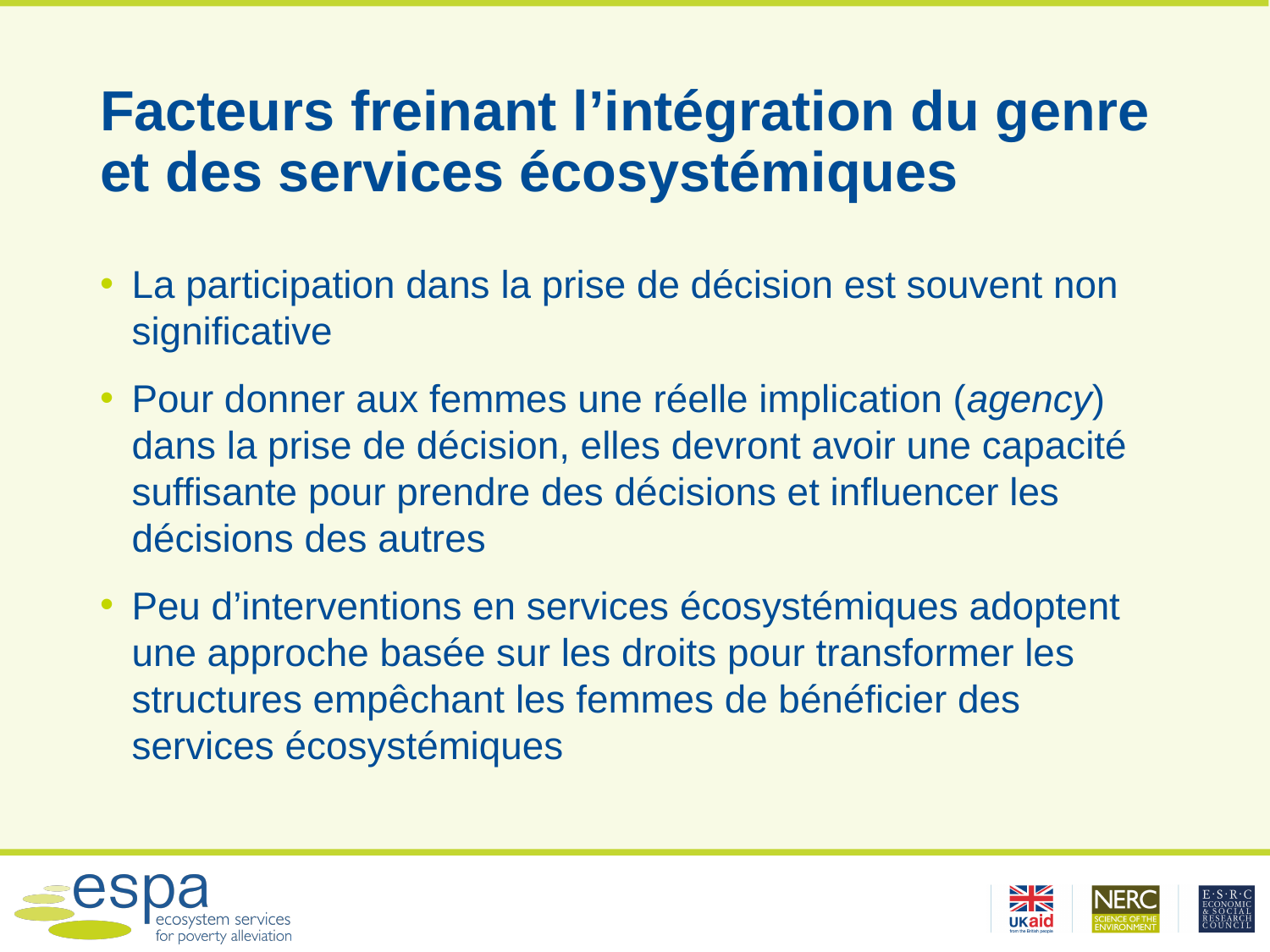

# Facteurs freinant l’intégration du genre et des services écosystémiques
La participation dans la prise de décision est souvent non significative
Pour donner aux femmes une réelle implication (agency) dans la prise de décision, elles devront avoir une capacité suffisante pour prendre des décisions et influencer les décisions des autres
Peu d’interventions en services écosystémiques adoptent une approche basée sur les droits pour transformer les structures empêchant les femmes de bénéficier des services écosystémiques